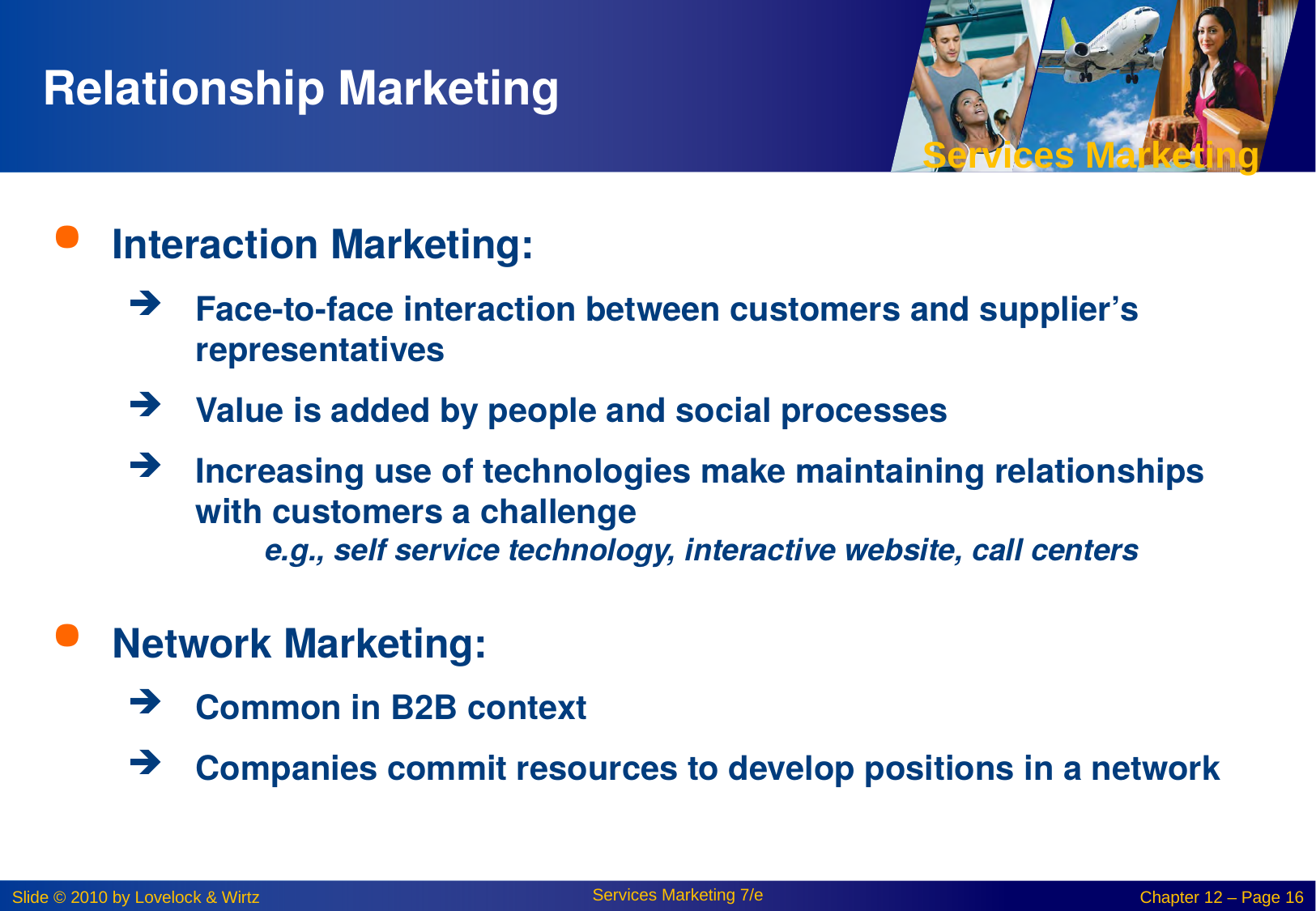

# Relationship Marketing
Interaction Marketing:
Face-to-face interaction between customers and supplier’s representatives
Value is added by people and social processes
Increasing use of technologies make maintaining relationships with customers a challenge
e.g., self service technology, interactive website, call centers
Network Marketing:
Common in B2B context
Companies commit resources to develop positions in a network